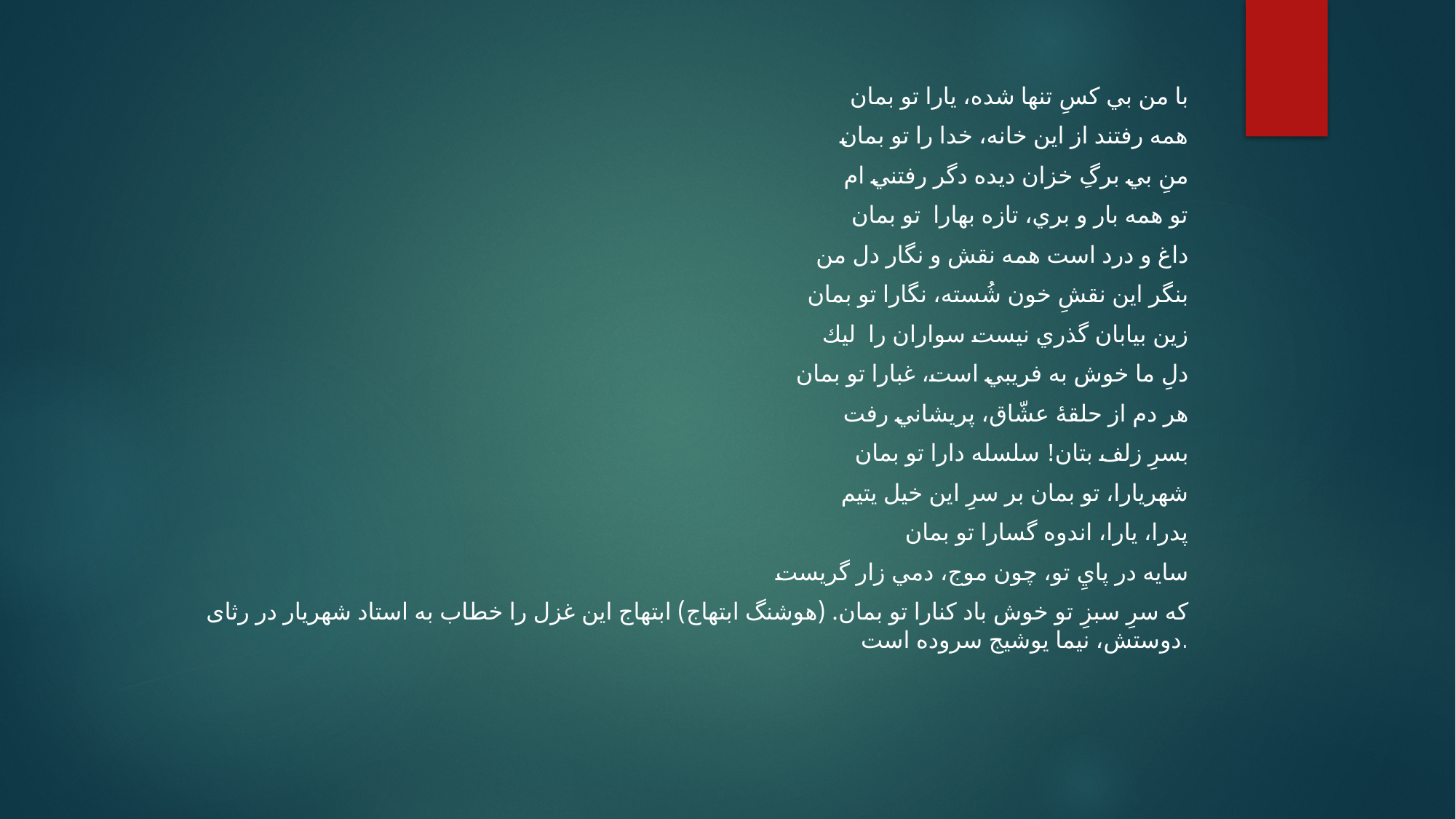

با من بي كسِ تنها شده، يارا تو بمان
همه رفتند از اين خانه، خدا را تو بمان
منِ بي برگِ خزان ديده دگر رفتني ام
تو همه بار و بري، تازه بهارا  تو بمان
داغ و درد است همه نقش و نگار دل من
بنگر اين نقشِ خون شُسته، نگارا تو بمان
زين بيابان گذري نيست سواران را  ليك
دلِ ما خوش به فريبي است، غبارا تو بمان
هر دم از حلقۀ عشّاق، پريشاني رفت
بسرِ زلف بتان! سلسله دارا تو بمان
شهريارا، تو بمان بر سرِ اين خيل يتيم
پدرا، يارا، اندوه گسارا تو بمان
سايه در پايِ تو، چون موج، دمي زار گريست
كه سرِ سبزِ تو خوش باد كنارا تو بمان. (هوشنگ ابتهاج) ابتهاج این غزل را خطاب به استاد شهریار در رثای دوستش، نیما یوشیج سروده است.